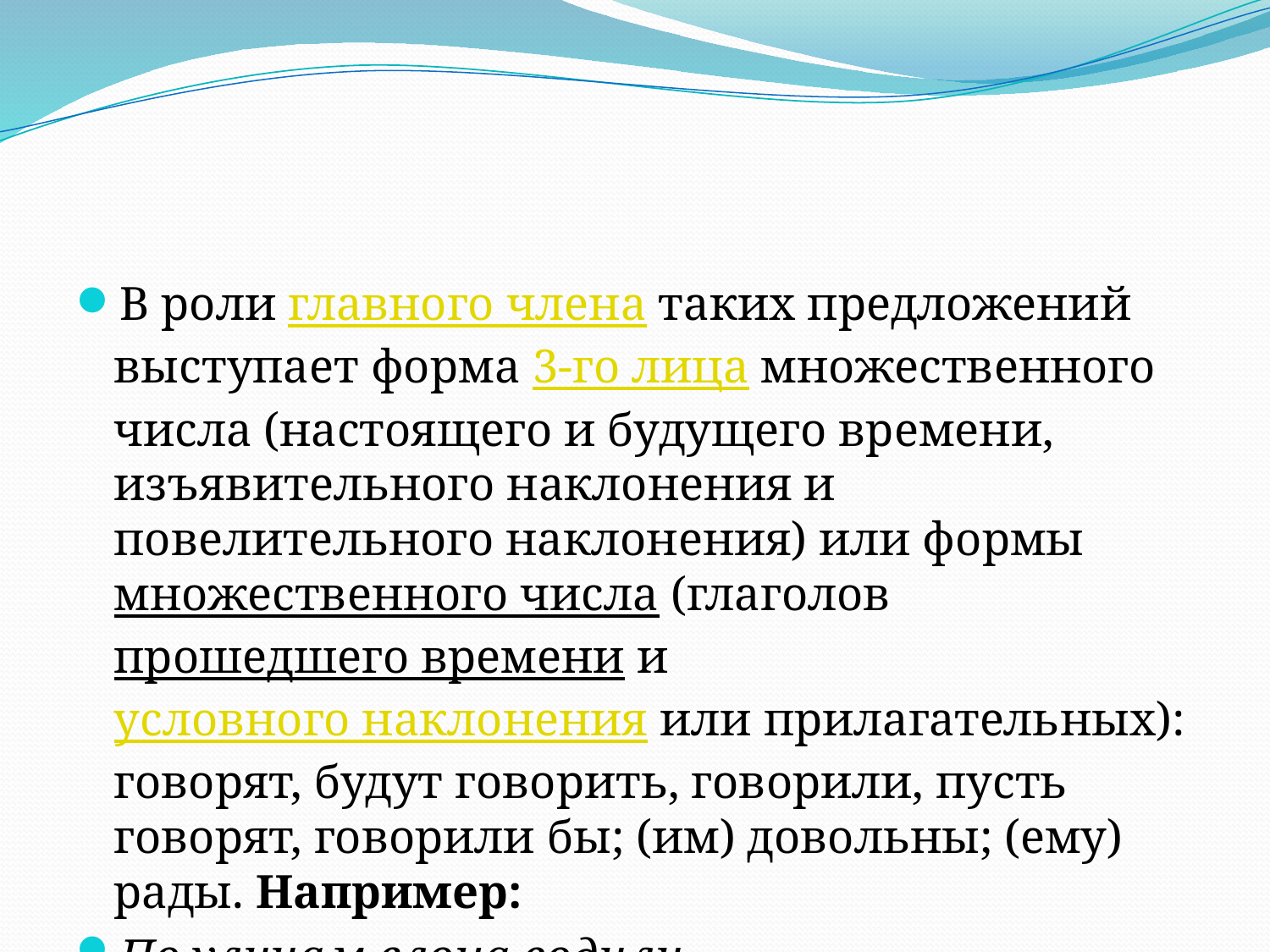

#
В роли главного члена таких предложений выступает форма 3-го лица множественного числа (настоящего и будущего времени, изъявительного наклонения и повелительного наклонения) или формы множественного числа (глаголов прошедшего времени и условного наклонения или прилагательных): говорят, будут говорить, говорили, пусть говорят, говорили бы; (им) довольны; (ему) рады. Например:
По улицам слона водили…